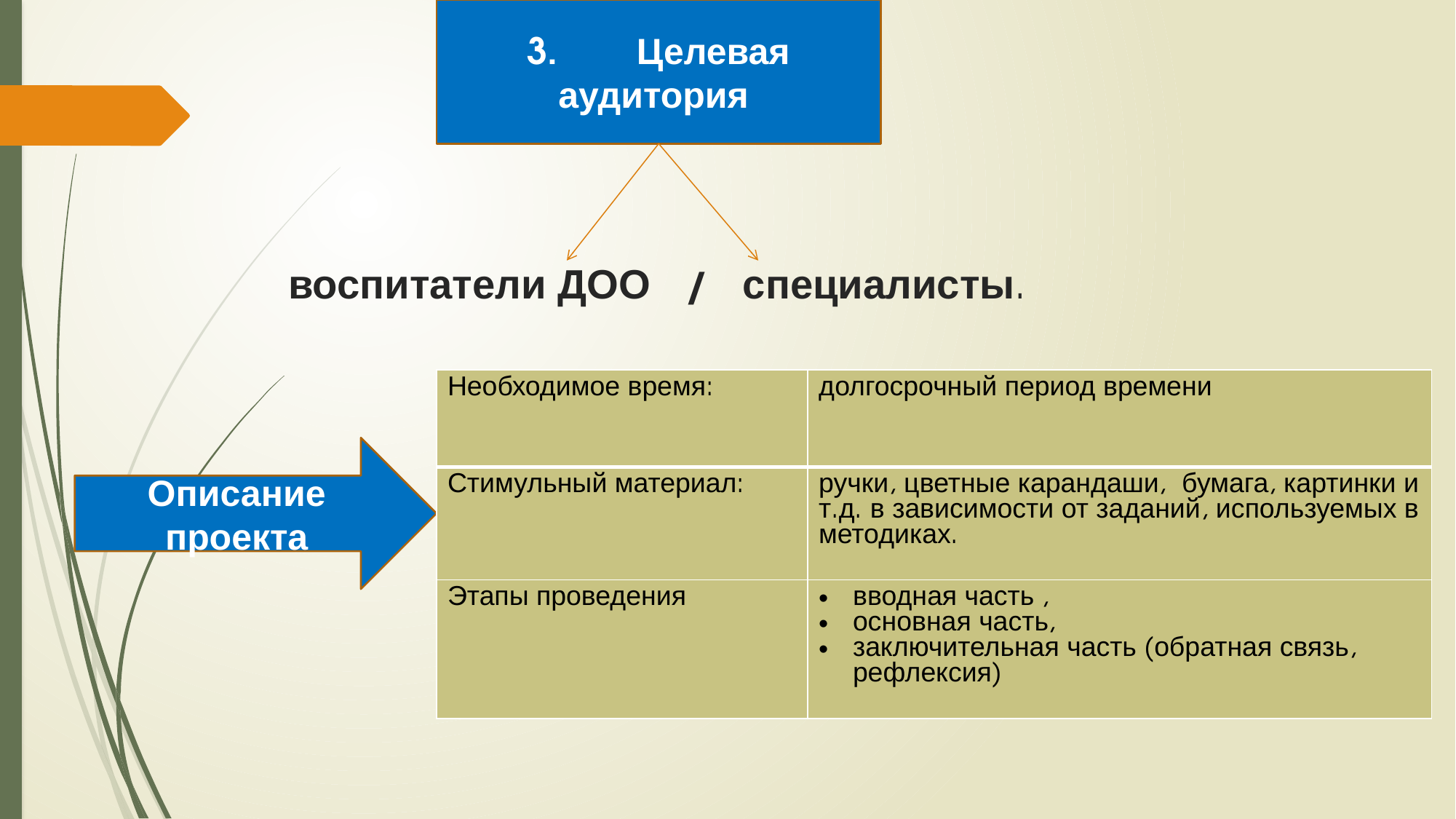

3.	Целевая аудитория
# воспитатели ДОО   /   специалисты.
| Необходимое время: | долгосрочный период времени |
| --- | --- |
| Стимульный материал: | ручки, цветные карандаши, бумага, картинки и т.д. в зависимости от заданий, используемых в методиках. |
| Этапы проведения | вводная часть , основная часть, заключительная часть (обратная связь, рефлексия) |
Описание проекта